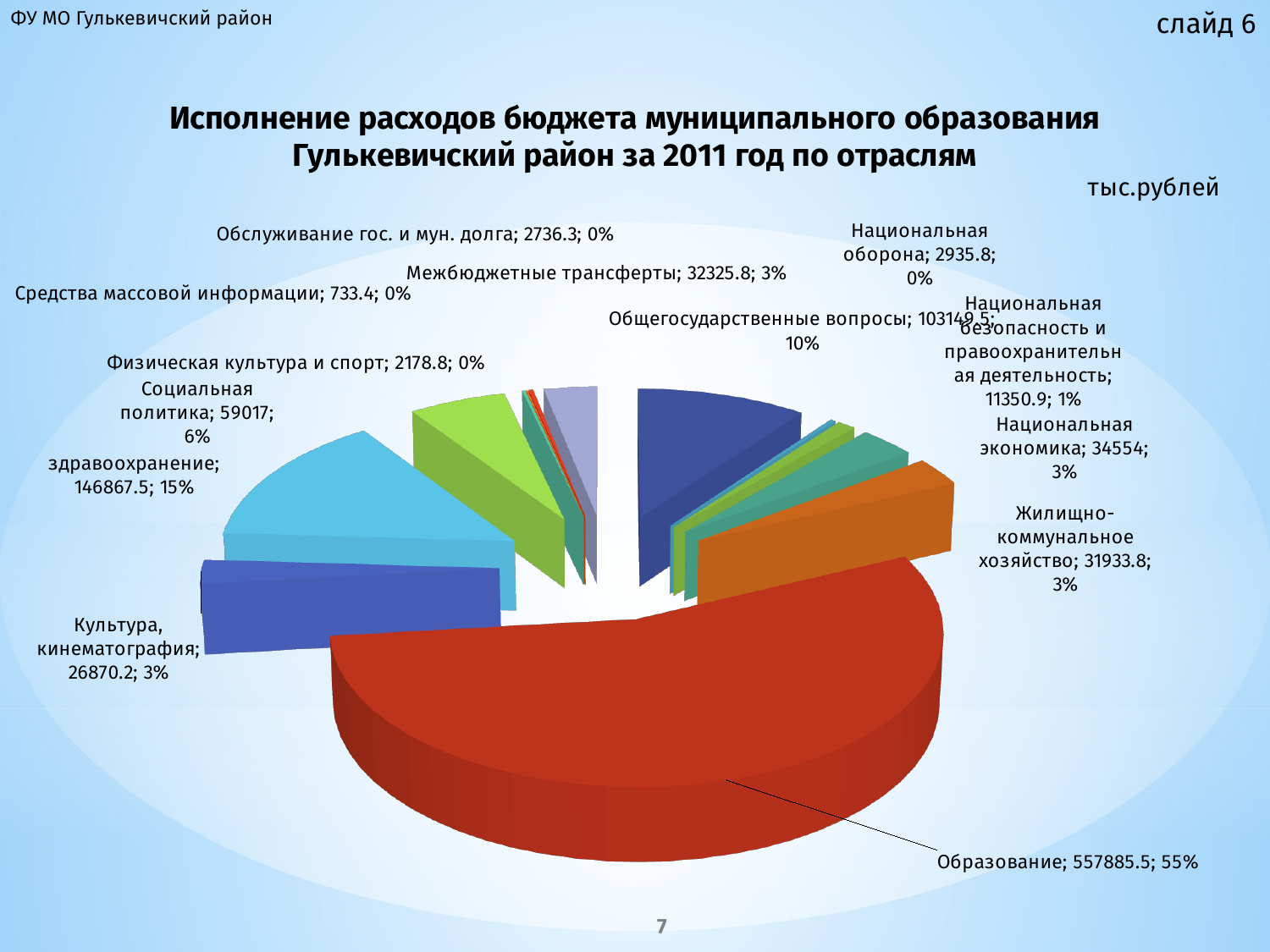

ФУ МО Гулькевичский район
слайд 6

[unsupported chart]

7